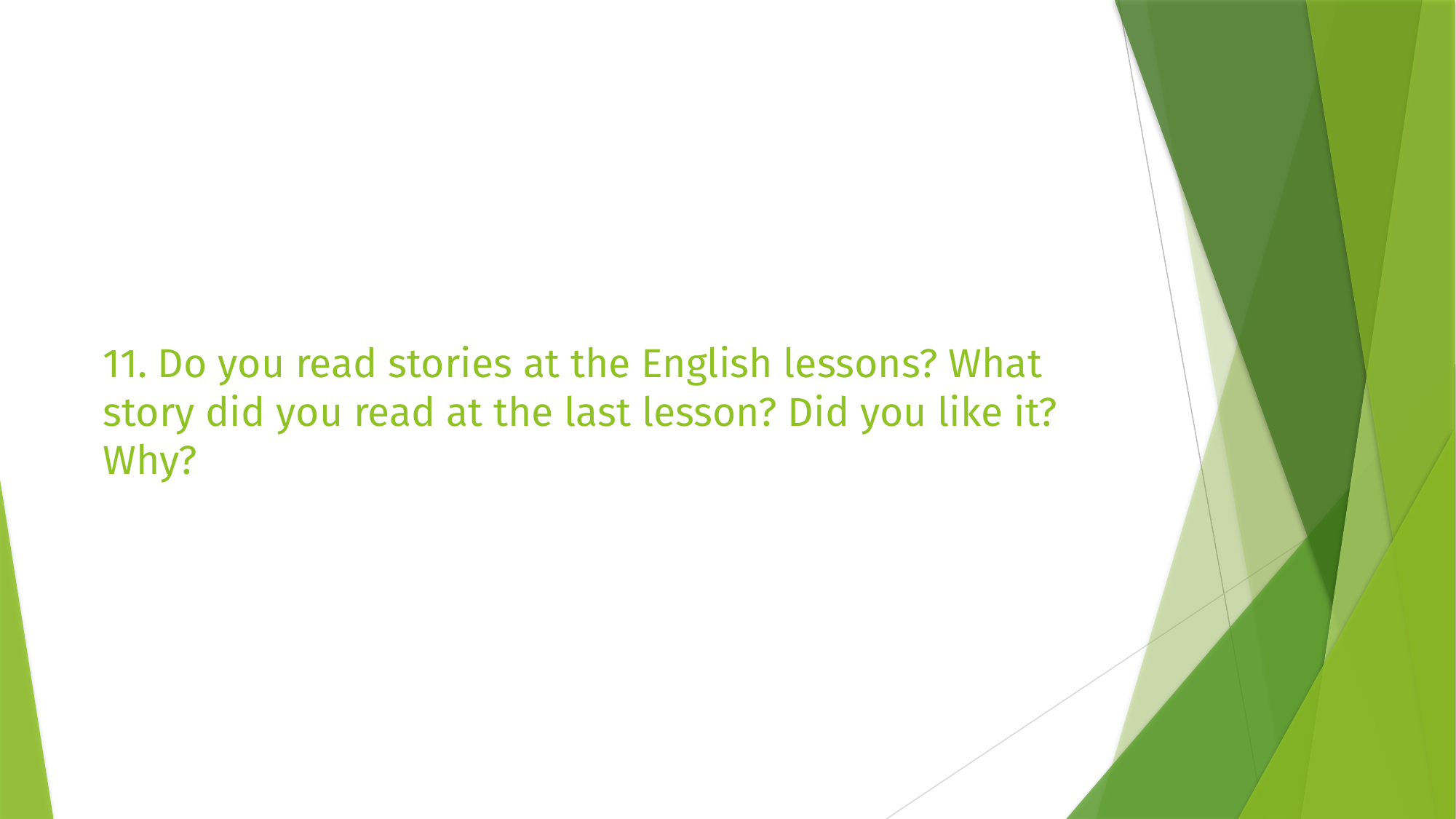

# 11. Do you read stories at the English lessons? What story did you read at the last lesson? Did you like it? Why?